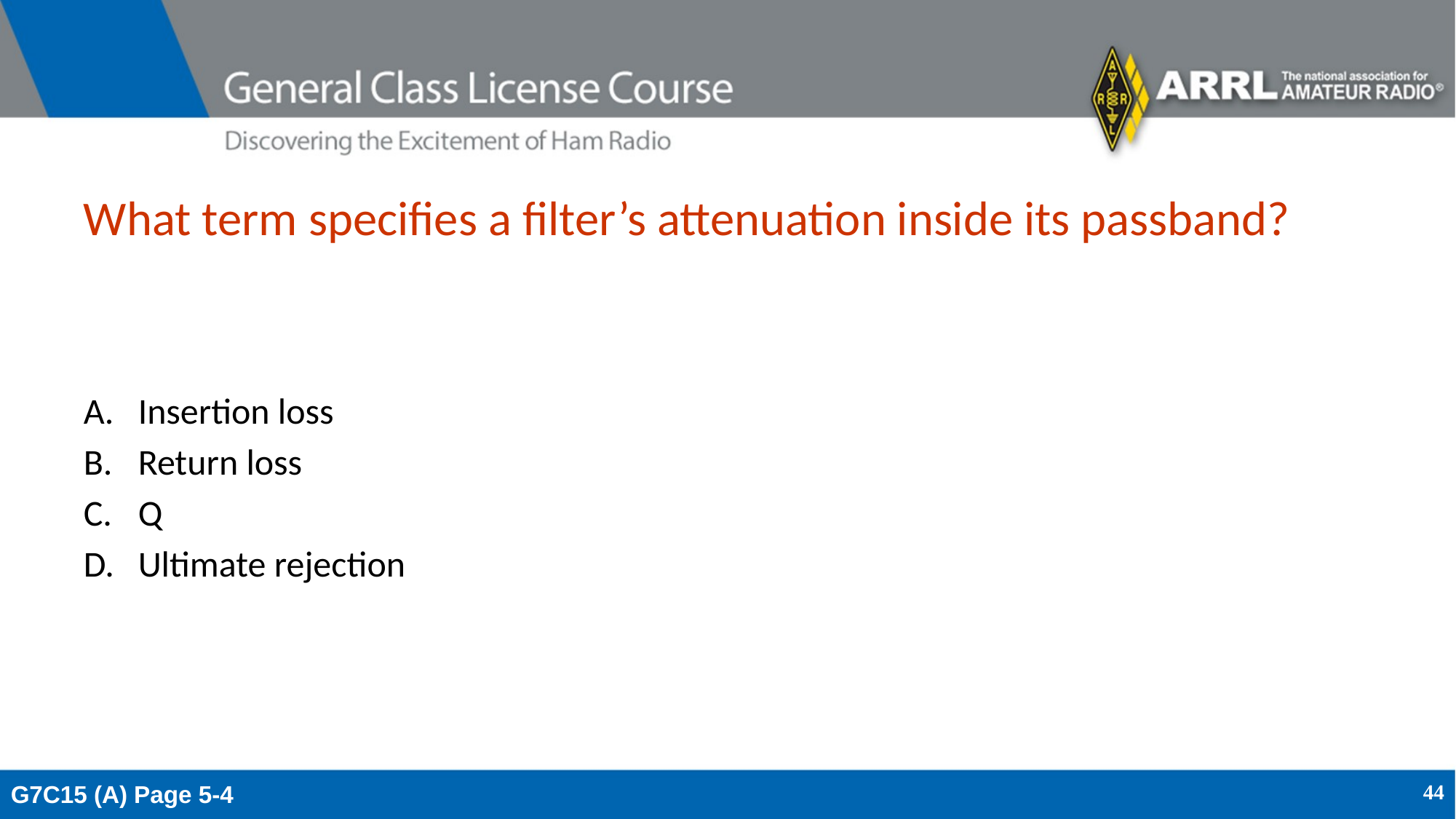

# What term specifies a filter’s attenuation inside its passband?
Insertion loss
Return loss
Q
Ultimate rejection
G7C15 (A) Page 5-4
44